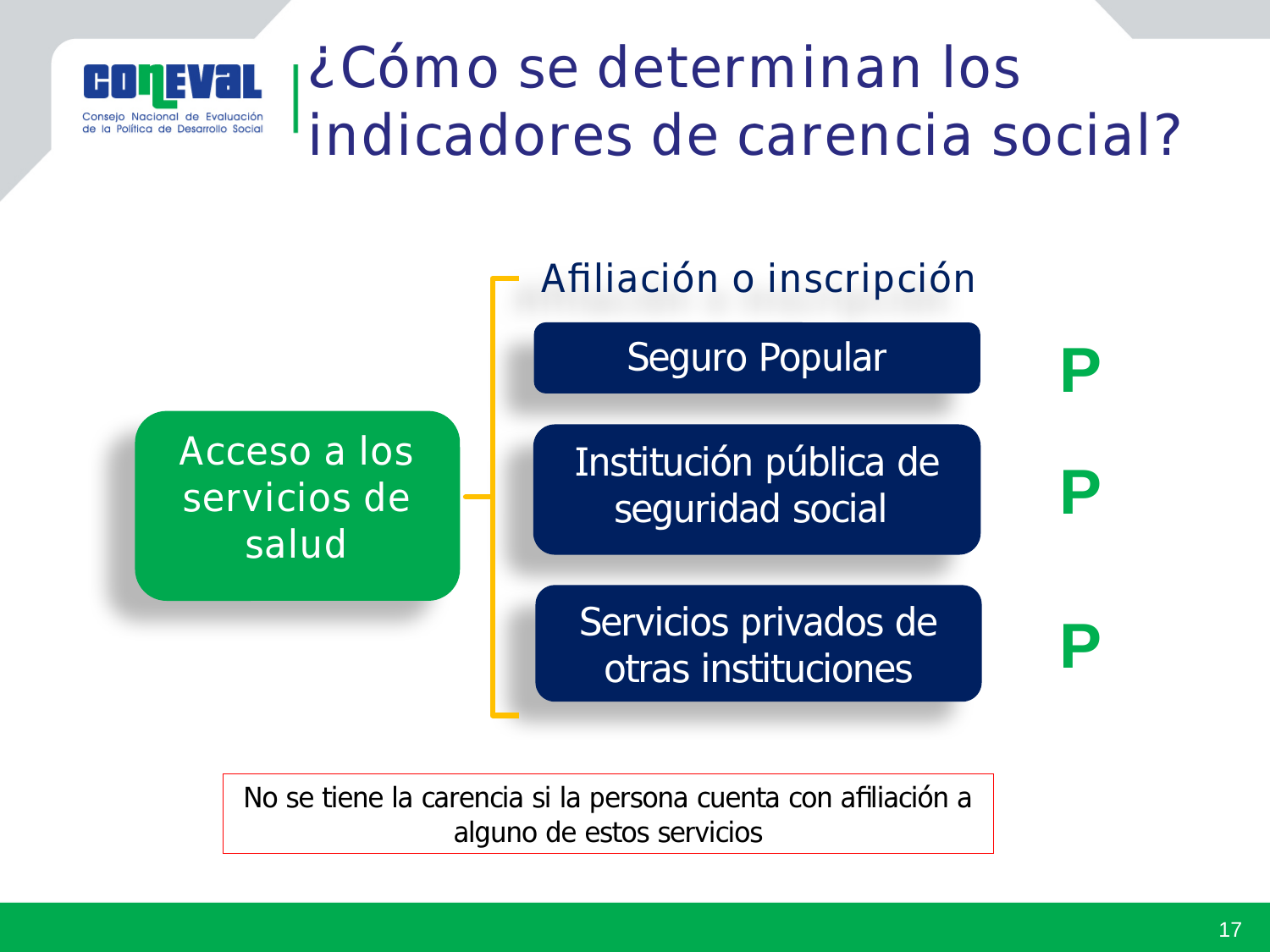

¿Cómo se determinan los indicadores de carencia social?
Afiliación o inscripción

Seguro Popular
P
Acceso a los servicios de salud
Institución pública de seguridad social
P
Servicios privados de otras instituciones
P
No se tiene la carencia si la persona cuenta con afiliación a alguno de estos servicios
17